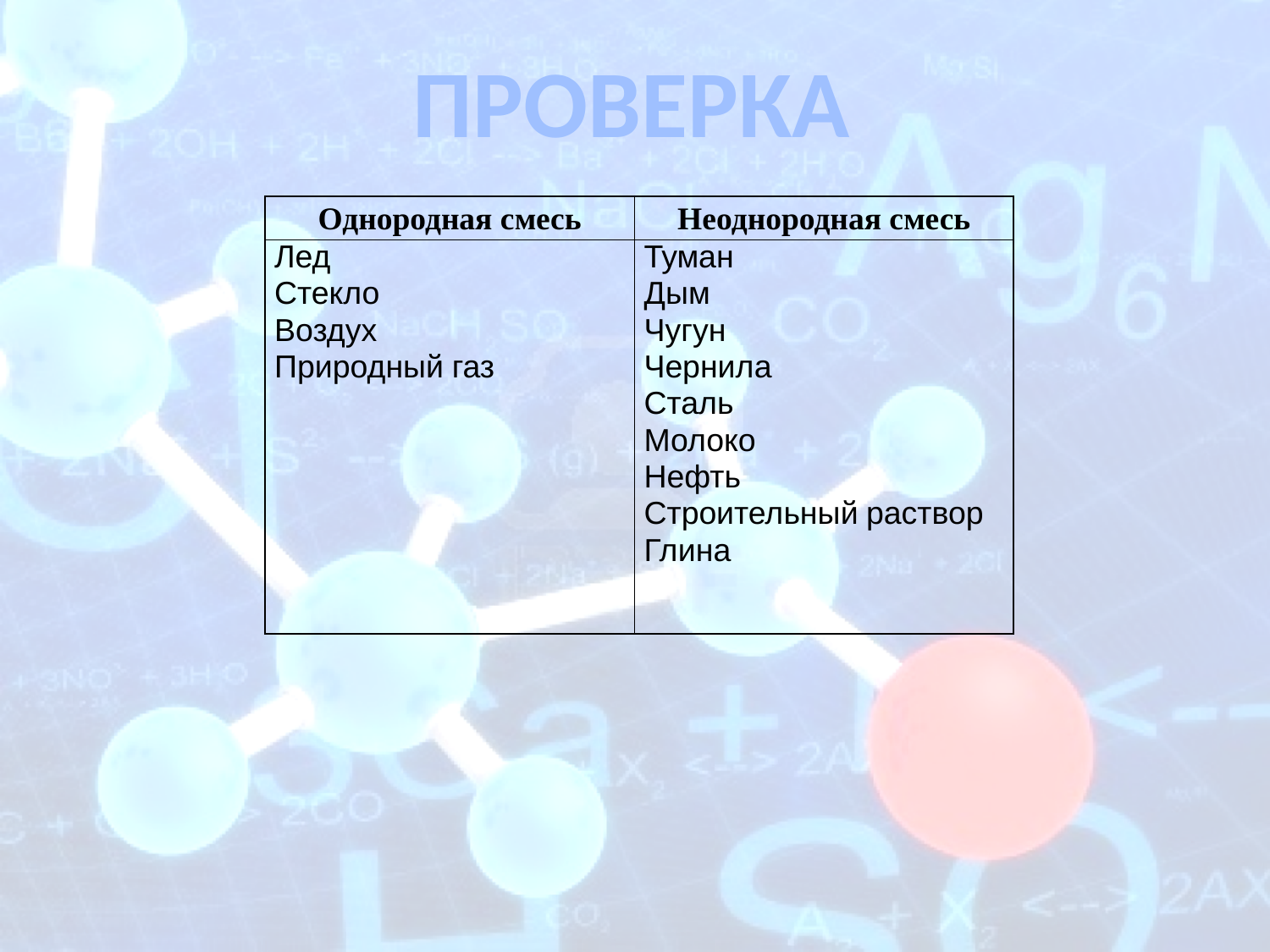

ПРОВЕРКА
| Однородная смесь | Неоднородная смесь |
| --- | --- |
| Лед Стекло Воздух Природный газ | Туман Дым Чугун Чернила Сталь Молоко Нефть Строительный раствор Глина |